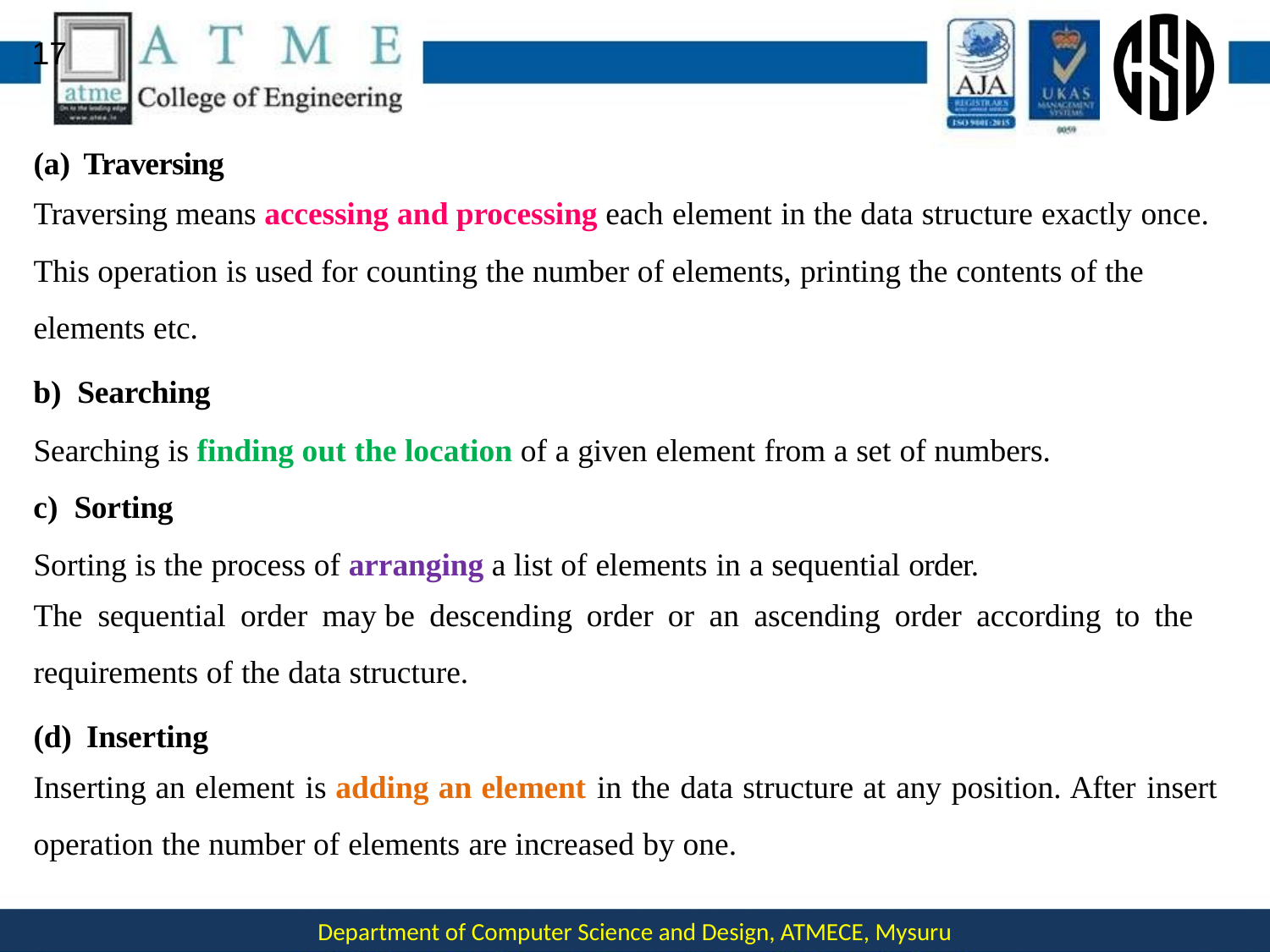

17

(a) Traversing
Traversing means accessing and processing each element in the data structure exactly once.
This operation is used for counting the number of elements, printing the contents of the
elements etc.
Searching
Searching is finding out the location of a given element from a set of numbers.
Sorting
Sorting is the process of arranging a list of elements in a sequential order.
The sequential order may be descending order or an ascending order according to the
requirements of the data structure.
(d) Inserting
Inserting an element is adding an element in the data structure at any position. After insert
operation the number of elements are increased by one.